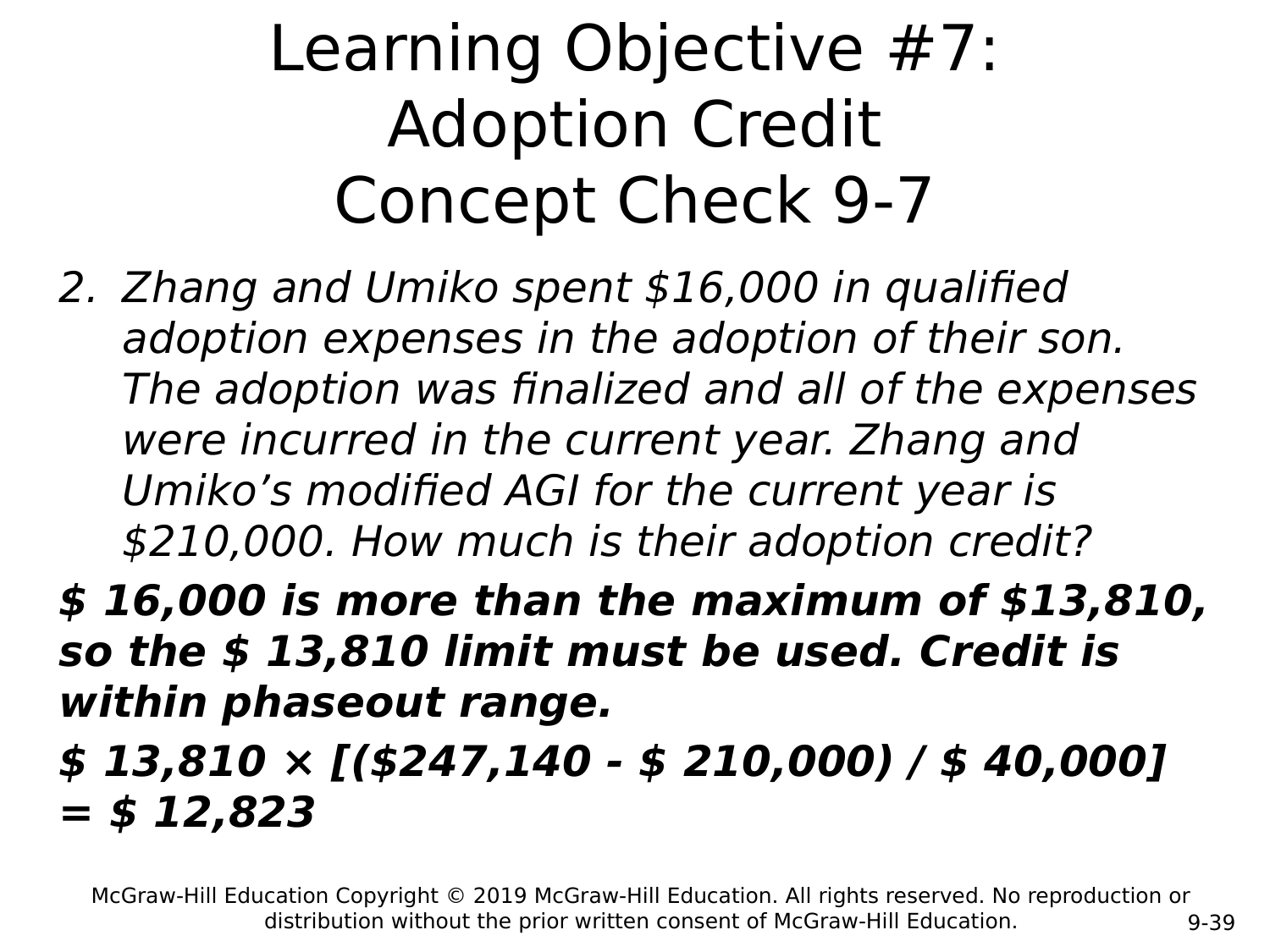

# Learning Objective #7: Adoption Credit Concept Check 9-7
Zhang and Umiko spent $16,000 in qualified adoption expenses in the adoption of their son.  The adoption was finalized and all of the expenses were incurred in the current year. Zhang and Umiko’s modified AGI for the current year is $210,000. How much is their adoption credit?
$ 16,000 is more than the maximum of $13,810, so the $ 13,810 limit must be used. Credit is within phaseout range.
$ 13,810 × [($247,140 - $ 210,000) / $ 40,000] = $ 12,823
McGraw-Hill Education Copyright © 2019 McGraw-Hill Education. All rights reserved. No reproduction or distribution without the prior written consent of McGraw-Hill Education.
9-39